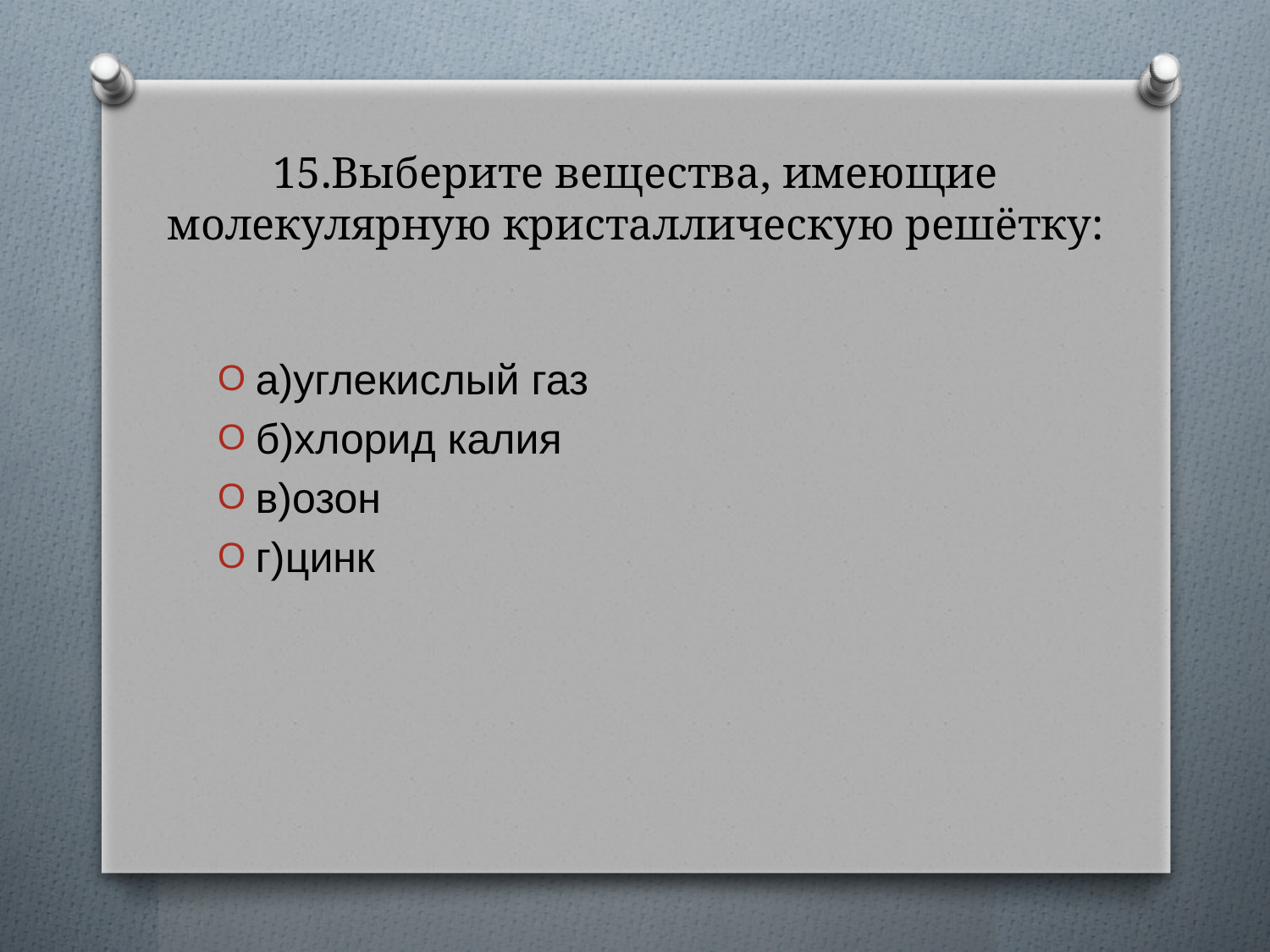

# 15.Выберите вещества, имеющие молекулярную кристаллическую решётку:
а)углекислый газ
б)хлорид калия
в)озон
г)цинк